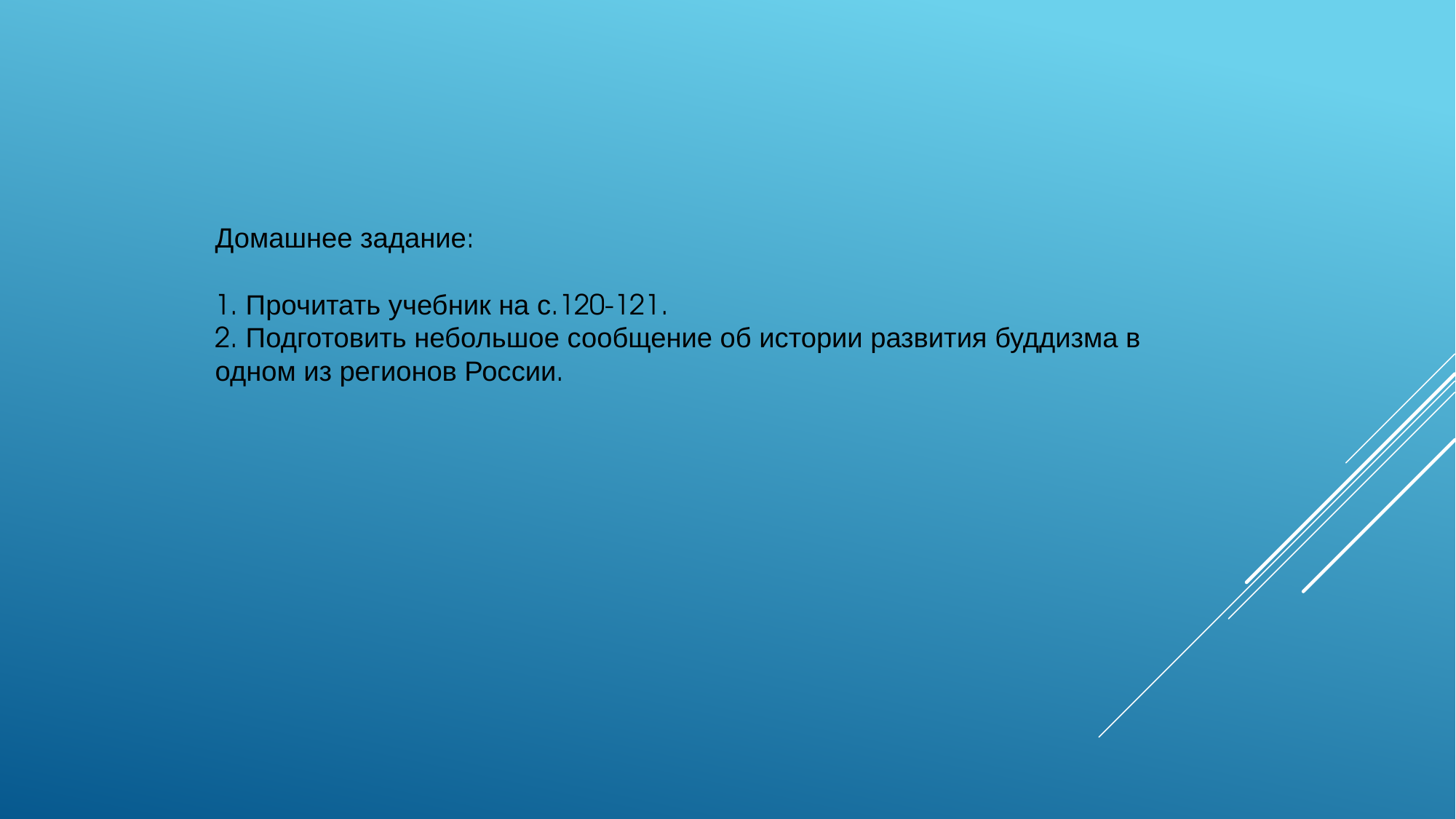

# Домашнее задание: 1. Прочитать учебник на с.120-121. 2. Подготовить небольшое сообщение об истории развития буддизма в одном из регионов России.